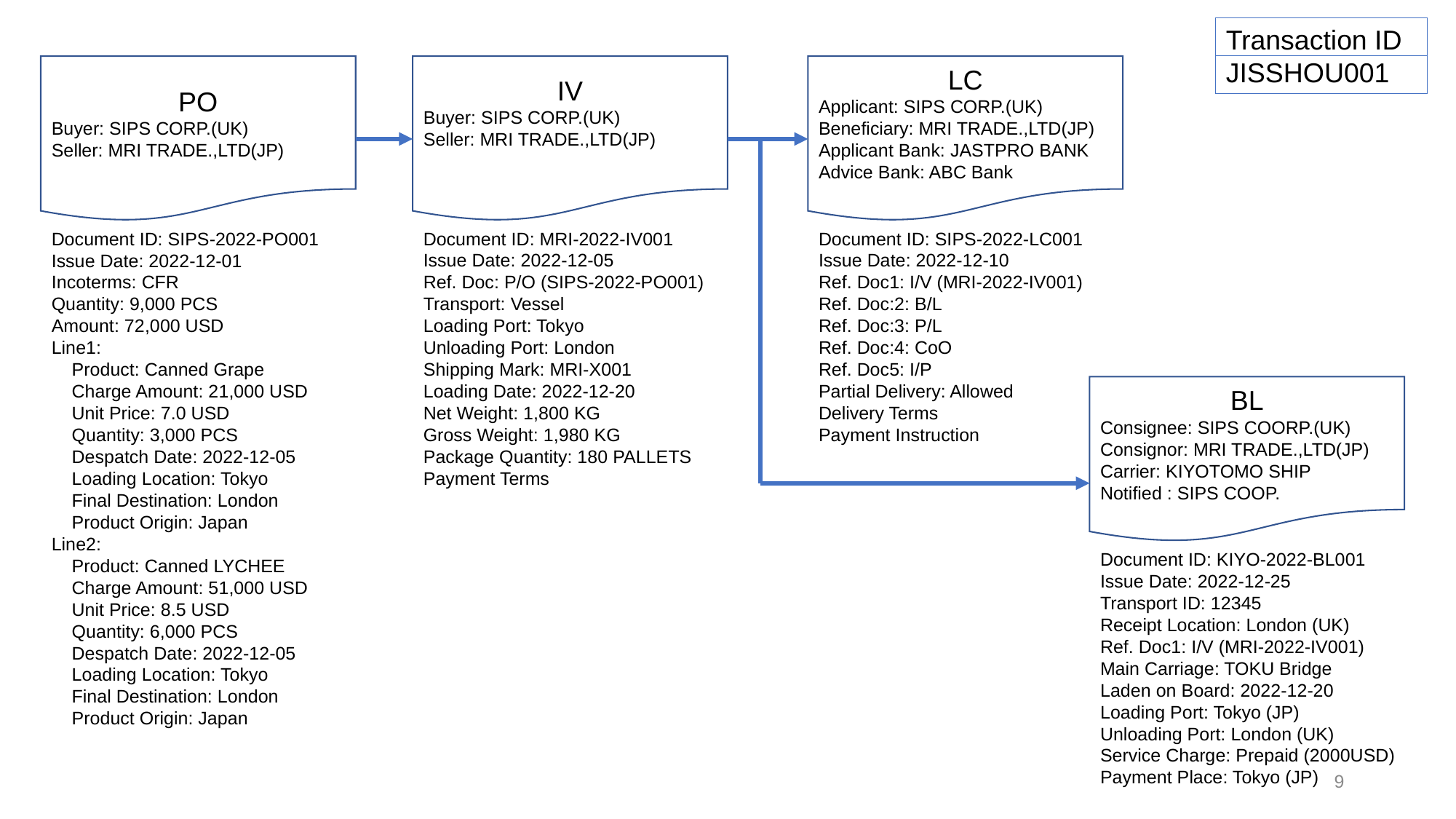

Transaction ID
JISSHOU001
PO
Buyer: SIPS CORP.(UK)
Seller: MRI TRADE.,LTD(JP)
IV
Buyer: SIPS CORP.(UK)
Seller: MRI TRADE.,LTD(JP)

LC
Applicant: SIPS CORP.(UK)
Beneficiary: MRI TRADE.,LTD(JP)
Applicant Bank: JASTPRO BANK
Advice Bank: ABC Bank
Document ID: SIPS-2022-PO001
Issue Date: 2022-12-01
Incoterms: CFR
Quantity: 9,000 PCS
Amount: 72,000 USD
Line1:
    Product: Canned Grape
    Charge Amount: 21,000 USD
    Unit Price: 7.0 USD
    Quantity: 3,000 PCS
    Despatch Date: 2022-12-05
    Loading Location: Tokyo
    Final Destination: London
    Product Origin: Japan
Line2:
    Product: Canned LYCHEE
    Charge Amount: 51,000 USD
    Unit Price: 8.5 USD
    Quantity: 6,000 PCS
    Despatch Date: 2022-12-05
    Loading Location: Tokyo
    Final Destination: London
    Product Origin: Japan
Document ID: MRI-2022-IV001
Issue Date: 2022-12-05
Ref. Doc: P/O (SIPS-2022-PO001)
Transport: Vessel
Loading Port: Tokyo
Unloading Port: London
Shipping Mark: MRI-X001
Loading Date: 2022-12-20
Net Weight: 1,800 KG
Gross Weight: 1,980 KG
Package Quantity: 180 PALLETS
Payment Terms
Document ID: SIPS-2022-LC001
Issue Date: 2022-12-10
Ref. Doc1: I/V (MRI-2022-IV001)
Ref. Doc:2: B/L
Ref. Doc:3: P/L
Ref. Doc:4: CoO
Ref. Doc5: I/P
Partial Delivery: Allowed
Delivery Terms
Payment Instruction
BL
Consignee: SIPS COORP.(UK)
Consignor: MRI TRADE.,LTD(JP)
Carrier: KIYOTOMO SHIP
Notified : SIPS COOP.
Document ID: KIYO-2022-BL001
Issue Date: 2022-12-25
Transport ID: 12345
Receipt Location: London (UK)
Ref. Doc1: I/V (MRI-2022-IV001)
Main Carriage: TOKU Bridge
Laden on Board: 2022-12-20
Loading Port: Tokyo (JP)
Unloading Port: London (UK)
Service Charge: Prepaid (2000USD)
Payment Place: Tokyo (JP)
9